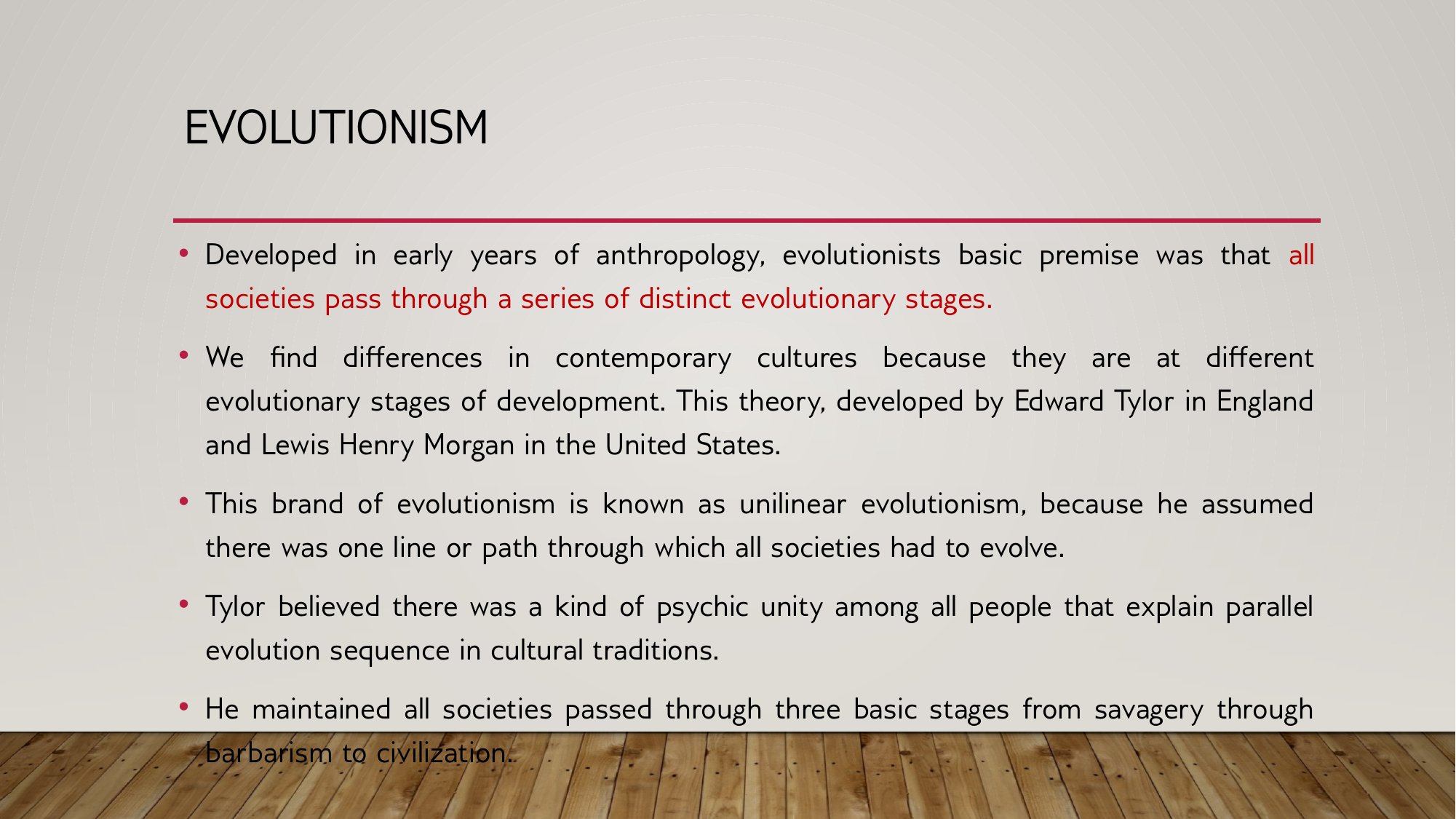

# Evolutionism
Developed in early years of anthropology, evolutionists basic premise was that all societies pass through a series of distinct evolutionary stages.
We find differences in contemporary cultures because they are at different evolutionary stages of development. This theory, developed by Edward Tylor in England and Lewis Henry Morgan in the United States.
This brand of evolutionism is known as unilinear evolutionism, because he assumed there was one line or path through which all societies had to evolve.
Tylor believed there was a kind of psychic unity among all people that explain parallel evolution sequence in cultural traditions.
He maintained all societies passed through three basic stages from savagery through barbarism to civilization.